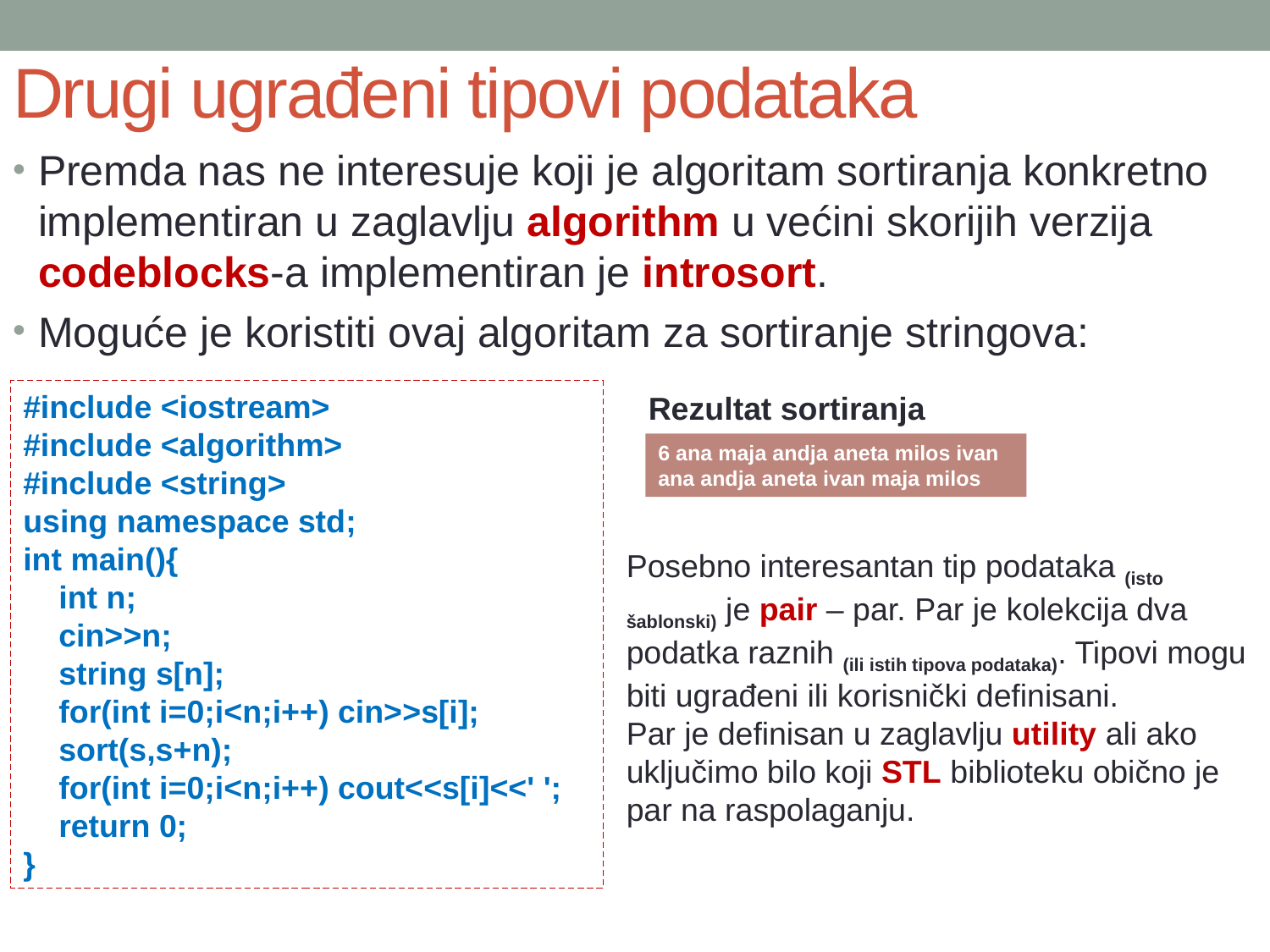

# Drugi ugrađeni tipovi podataka
Premda nas ne interesuje koji je algoritam sortiranja konkretno implementiran u zaglavlju algorithm u većini skorijih verzija codeblocks-a implementiran je introsort.
Moguće je koristiti ovaj algoritam za sortiranje stringova:

#include <iostream>
#include <algorithm>
#include <string>
using namespace std;
int main(){
    int n;
    cin>>n;
    string s[n];
    for(int i=0;i<n;i++) cin>>s[i];
    sort(s,s+n);
    for(int i=0;i<n;i++) cout<<s[i]<<' ';
    return 0;
}
Rezultat sortiranja
6 ana maja andja aneta milos ivan
ana andja aneta ivan maja milos
Posebno interesantan tip podataka (isto šablonski) je pair – par. Par је kolekcija dva podatka raznih (ili istih tipova podataka). Tipovi mogu biti ugrađeni ili korisnički definisani.
Par je definisan u zaglavlju utility ali ako uključimo bilo koji STL biblioteku obično je par na raspolaganju.